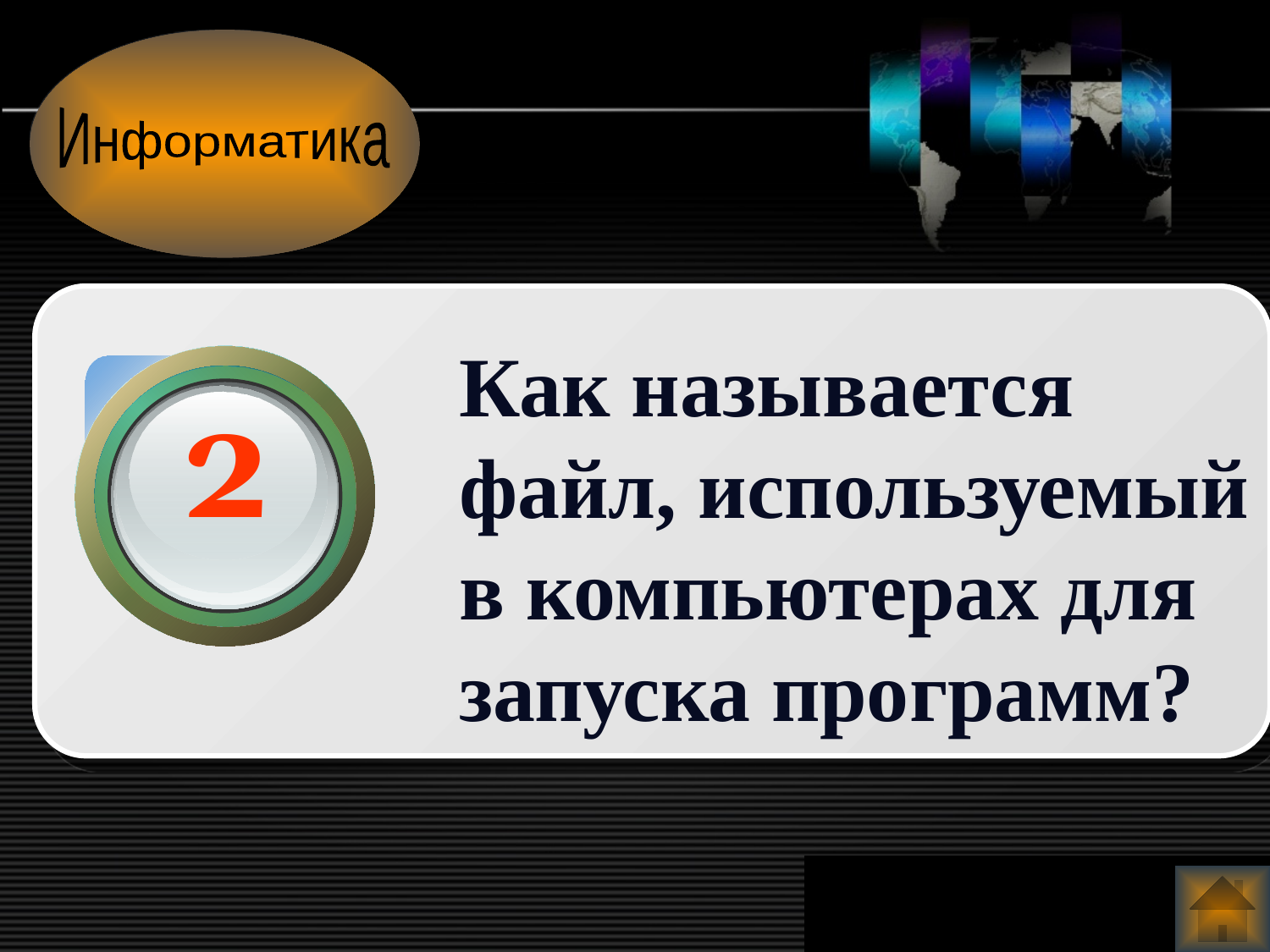

Информатика

Как называется файл, используемый в компьютерах для запуска программ?

2

www.themegallery.com